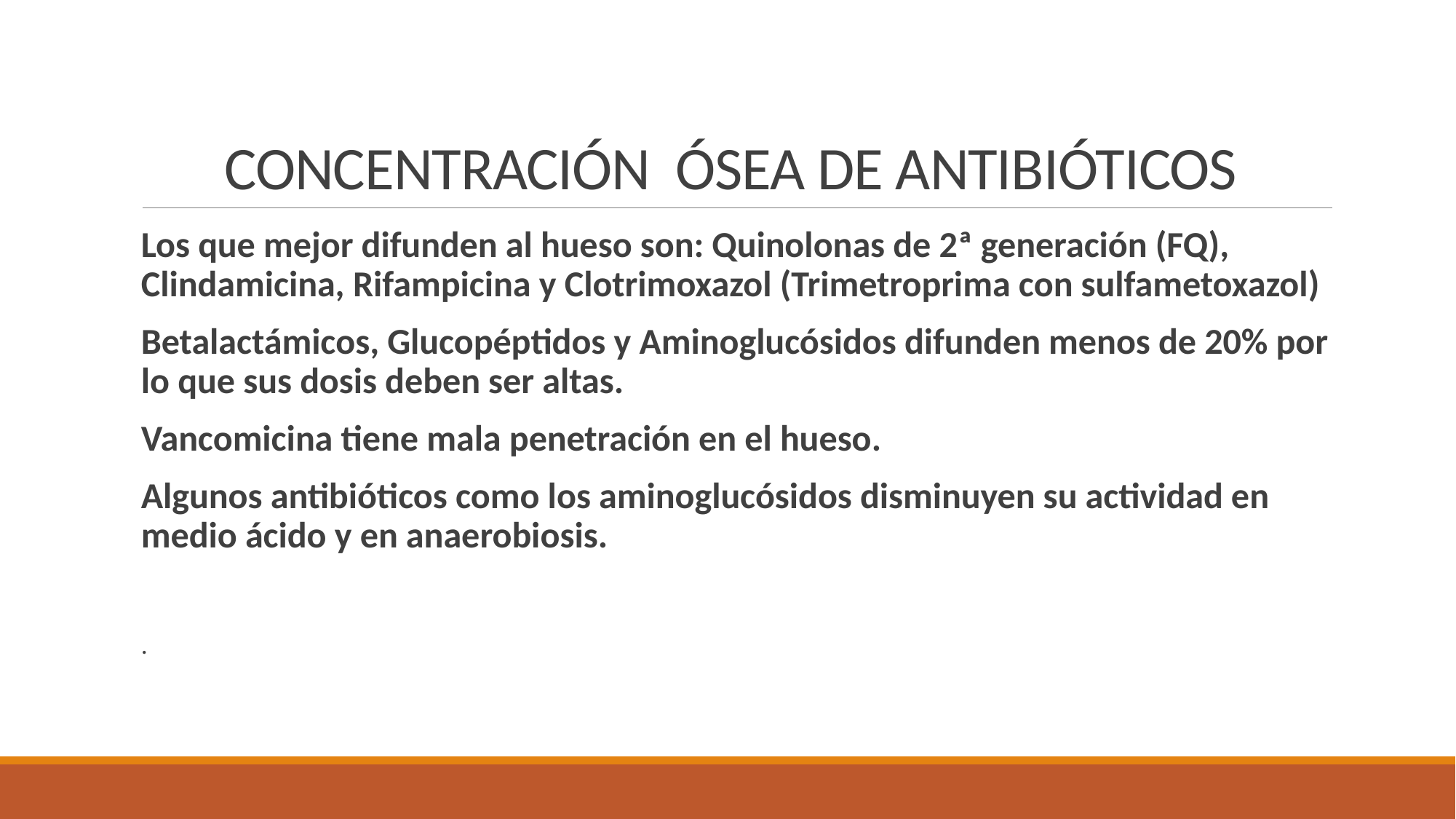

# CONCENTRACIÓN  ÓSEA DE ANTIBIÓTICOS
Los que mejor difunden al hueso son: Quinolonas de 2ª generación (FQ), Clindamicina, Rifampicina y Clotrimoxazol (Trimetroprima con sulfametoxazol)
Betalactámicos, Glucopéptidos y Aminoglucósidos difunden menos de 20% por lo que sus dosis deben ser altas.
Vancomicina tiene mala penetración en el hueso.
Algunos antibióticos como los aminoglucósidos disminuyen su actividad en medio ácido y en anaerobiosis.

.